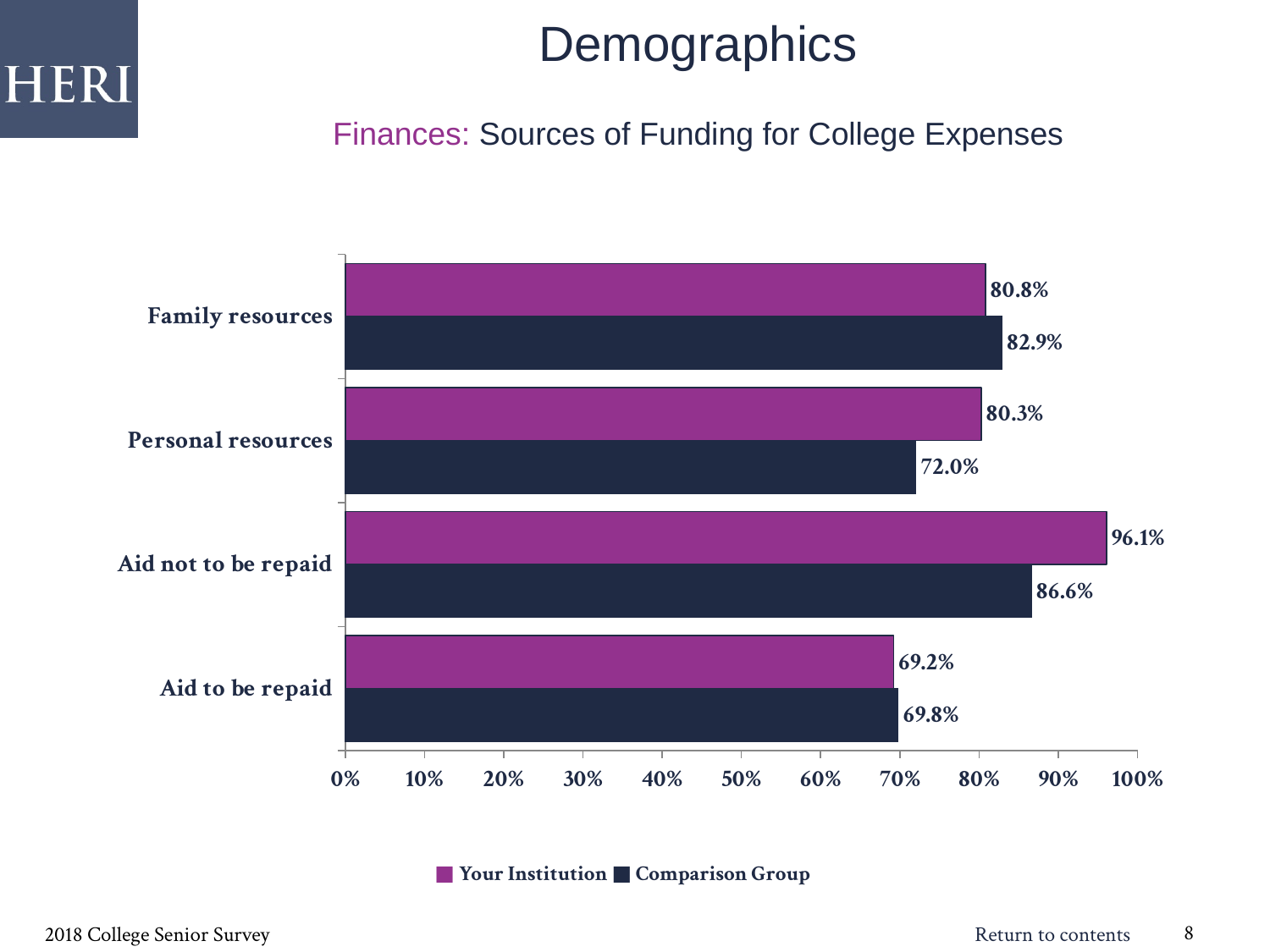

# Demographics Finances: Sources of Funding for College Expenses

### Chart: Sources of Funding for College Expenses

| Category |
|---|

### Chart

| Category | Comparison | Your Institution |
|---|---|---|
| Aid to be repaid | 0.6980000000000001 | 0.6920000000000001 |
| Aid not to be repaid | 0.8659999999999999 | 0.9610000000000001 |
| Personal resources | 0.72 | 0.8029999999999999 |
| Family resources | 0.829 | 0.808 |
■ Your Institution ■ Comparison Group
2018 College Senior Survey
8